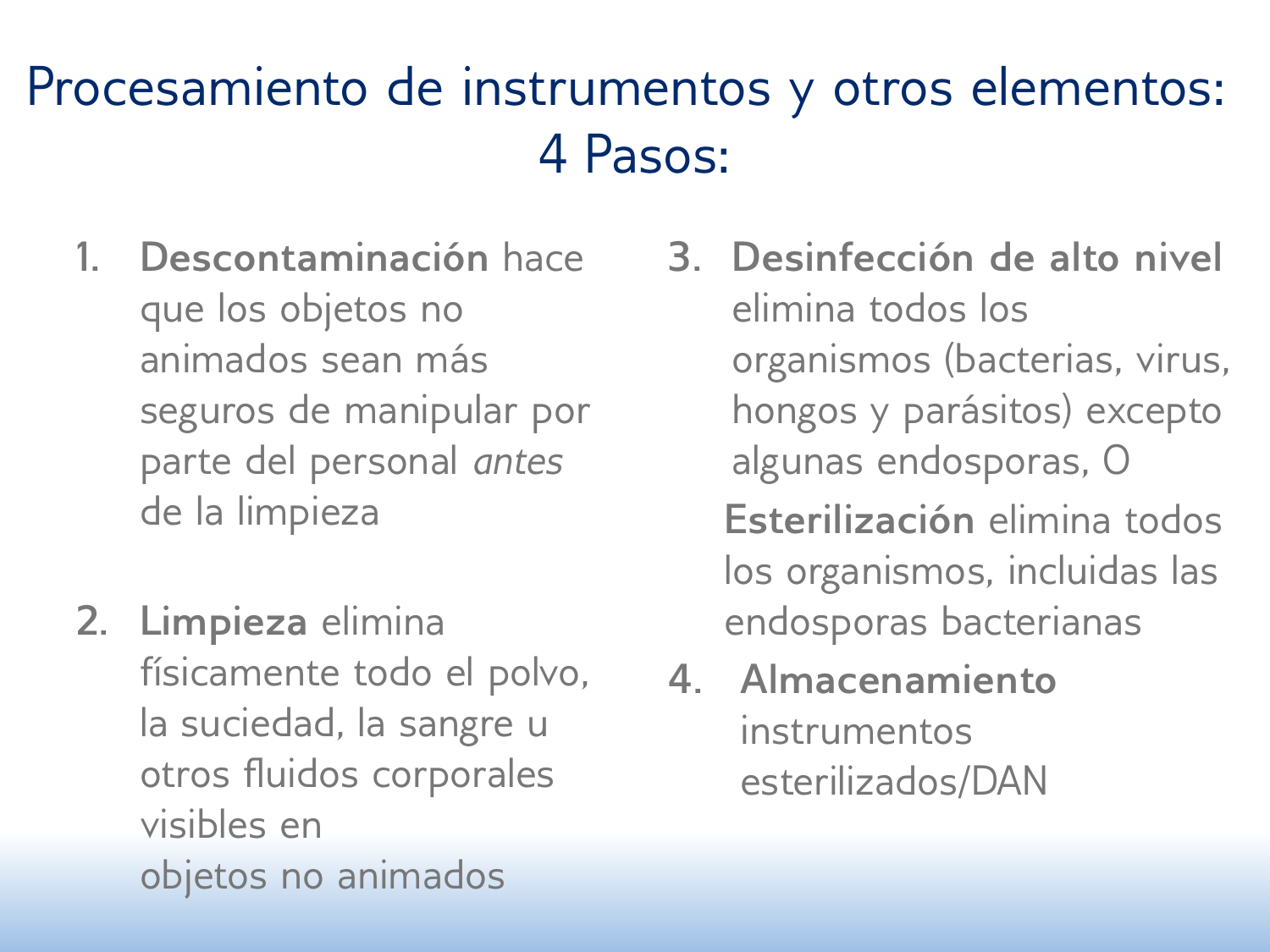

# Procesamiento de instrumentos y otros elementos: 4 Pasos:
Descontaminación hace que los objetos no animados sean más seguros de manipular por parte del personal antes de la limpieza
Limpieza elimina físicamente todo el polvo, la suciedad, la sangre u
otros fluidos corporales visibles en
objetos no animados
Desinfección de alto nivel elimina todos los organismos (bacterias, virus, hongos y parásitos) excepto algunas endosporas, O
Esterilización elimina todos los organismos, incluidas las endosporas bacterianas
Almacenamiento instrumentos esterilizados/DAN